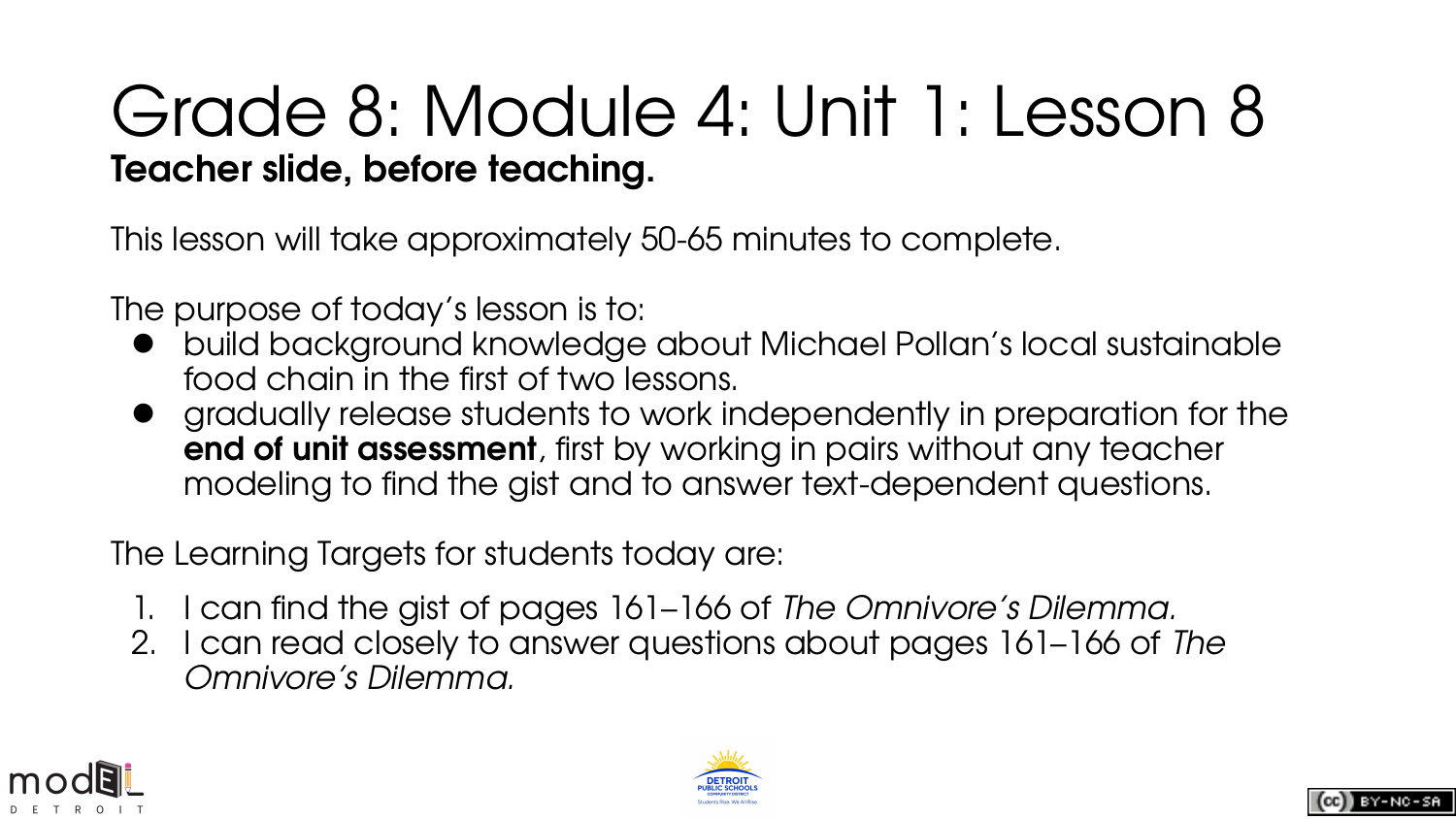

# Grade 8: Module 4: Unit 1: Lesson 8
Teacher slide, before teaching.

This lesson will take approximately 50-65 minutes to complete.

The purpose of today’s lesson is to:
build background knowledge about Michael Pollan’s local sustainable food chain in the first of two lessons.
gradually release students to work independently in preparation for the end of unit assessment, first by working in pairs without any teacher modeling to find the gist and to answer text-dependent questions.

The Learning Targets for students today are:
I can find the gist of pages 161–166 of The Omnivore’s Dilemma.
I can read closely to answer questions about pages 161–166 of The Omnivore’s Dilemma.